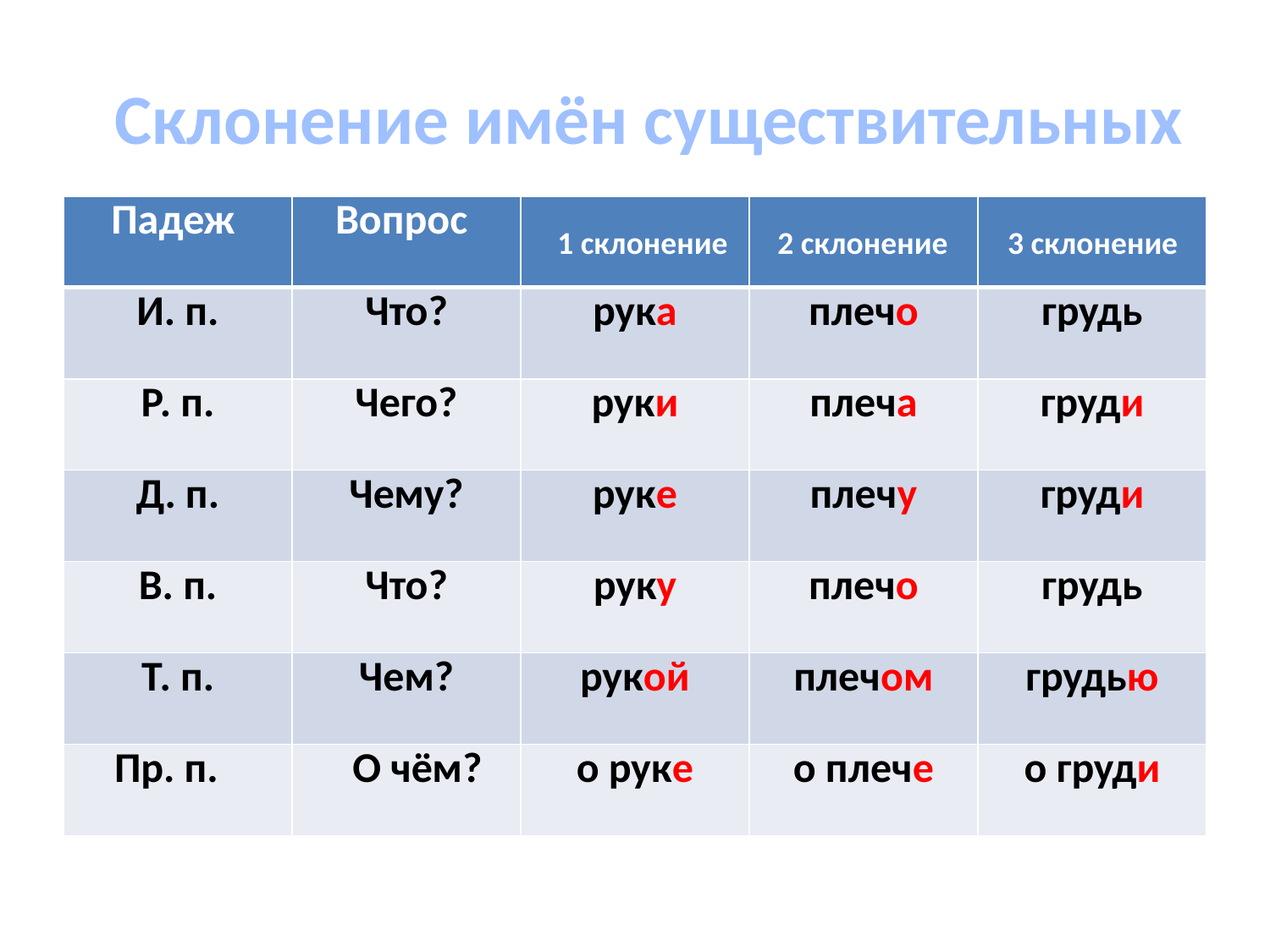

# Склонение имён существительных
| Падеж | Вопрос |  |  |  |
| --- | --- | --- | --- | --- |
| И. п. | Что? | рука | плечо | грудь |
| Р. п. | Чего? | руки | плеча | груди |
| Д. п. | Чему? | руке | плечу | груди |
| В. п. | Что? | руку | плечо | грудь |
| Т. п. | Чем? | рукой | плечом | грудью |
| Пр. п. | О чём? | о руке | о плече | о груди |
1 склонение
2 склонение
3 склонение